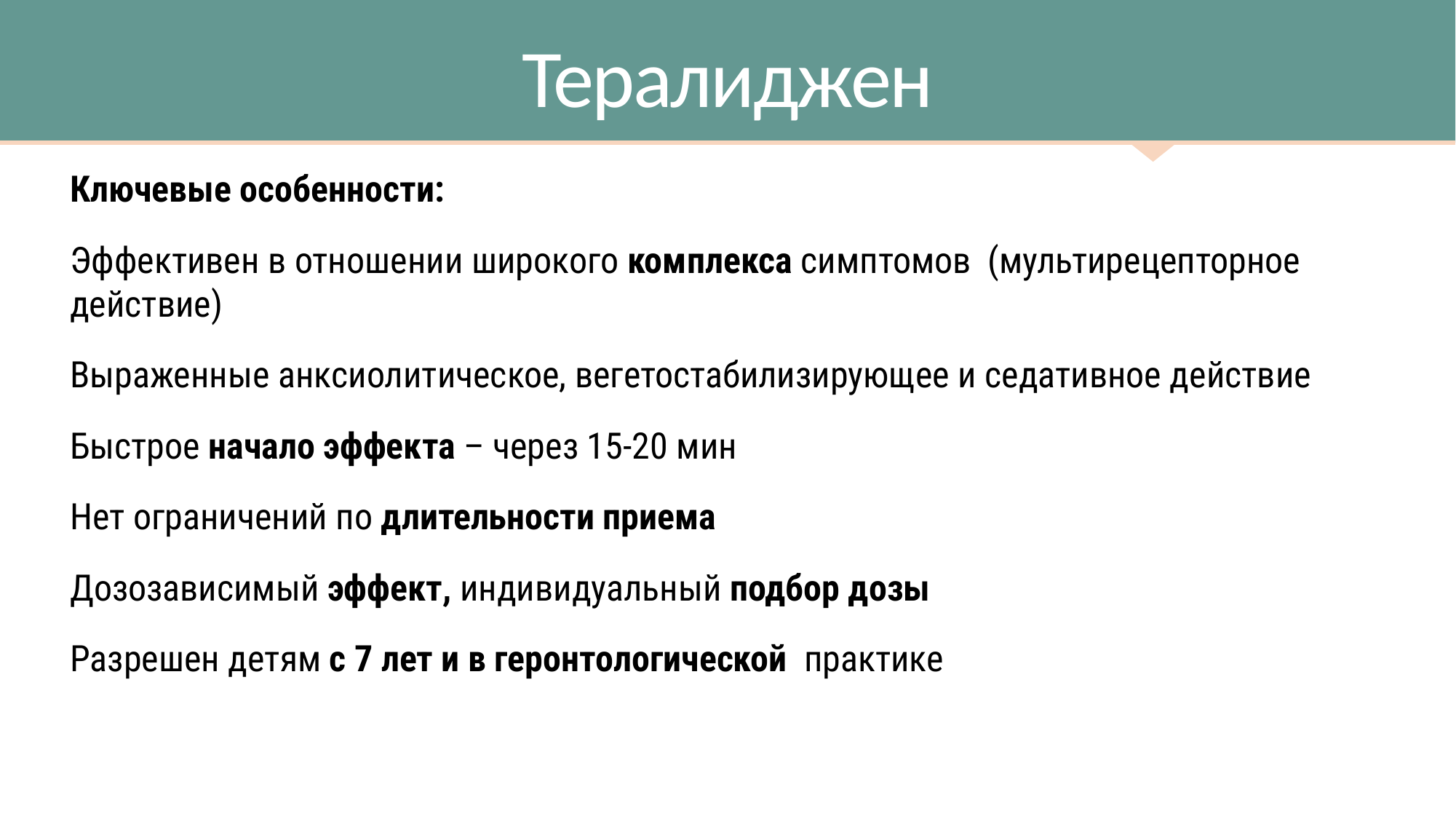

# Тералиджен
Ключевые особенности:
Эффективен в отношении широкого комплекса симптомов  (мультирецепторное действие)
Выраженные анксиолитическое, вегетостабилизирующее и седативное действие
Быстрое начало эффекта – через 15-20 мин
Нет ограничений по длительности приема
Дозозависимый эффект, индивидуальный подбор дозы
Разрешен детям с 7 лет и в геронтологической  практике